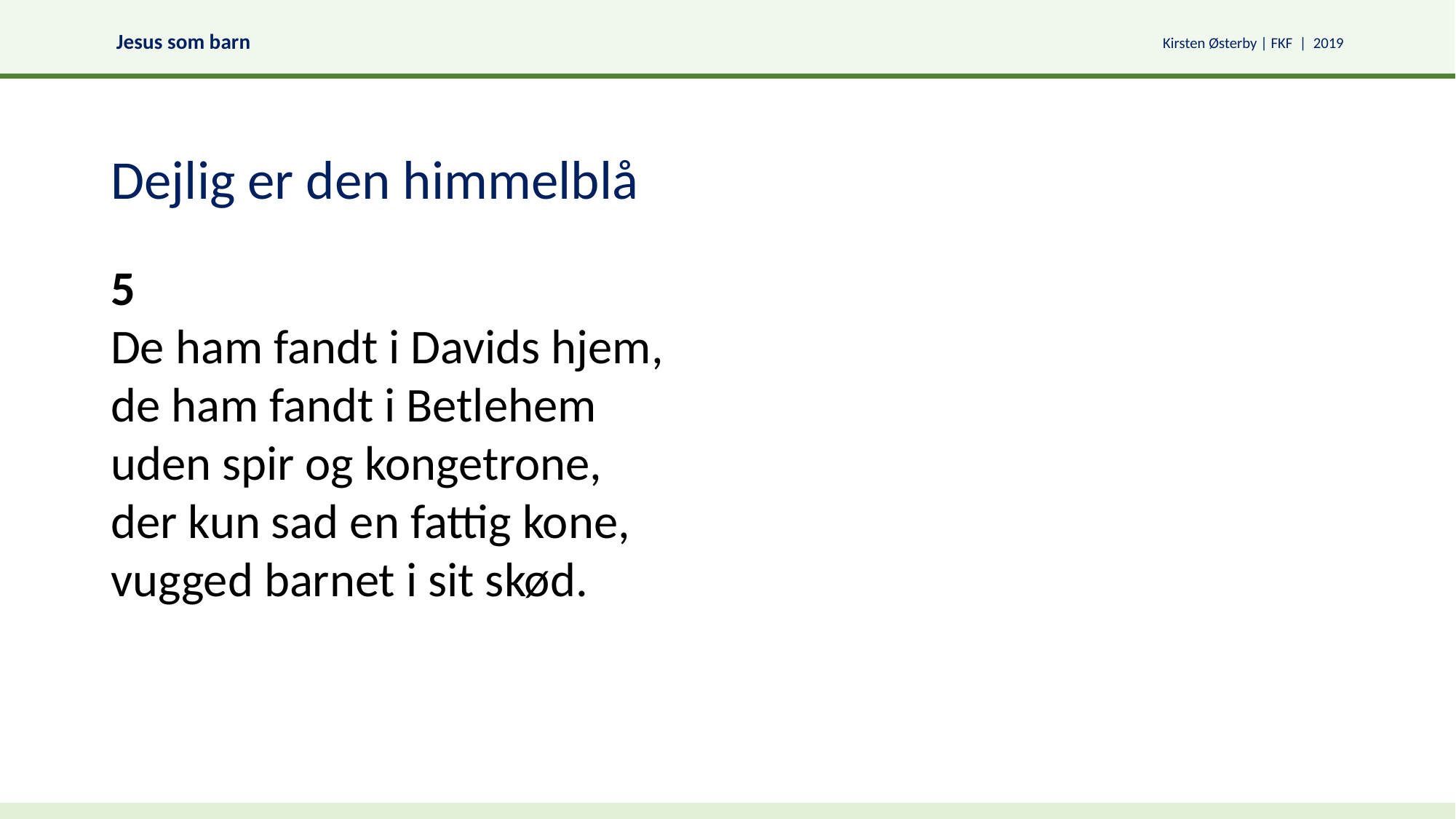

# Dejlig er den himmelblå
5
De ham fandt i Davids hjem,
de ham fandt i Betlehem
uden spir og kongetrone,
der kun sad en fattig kone,
vugged barnet i sit skød.